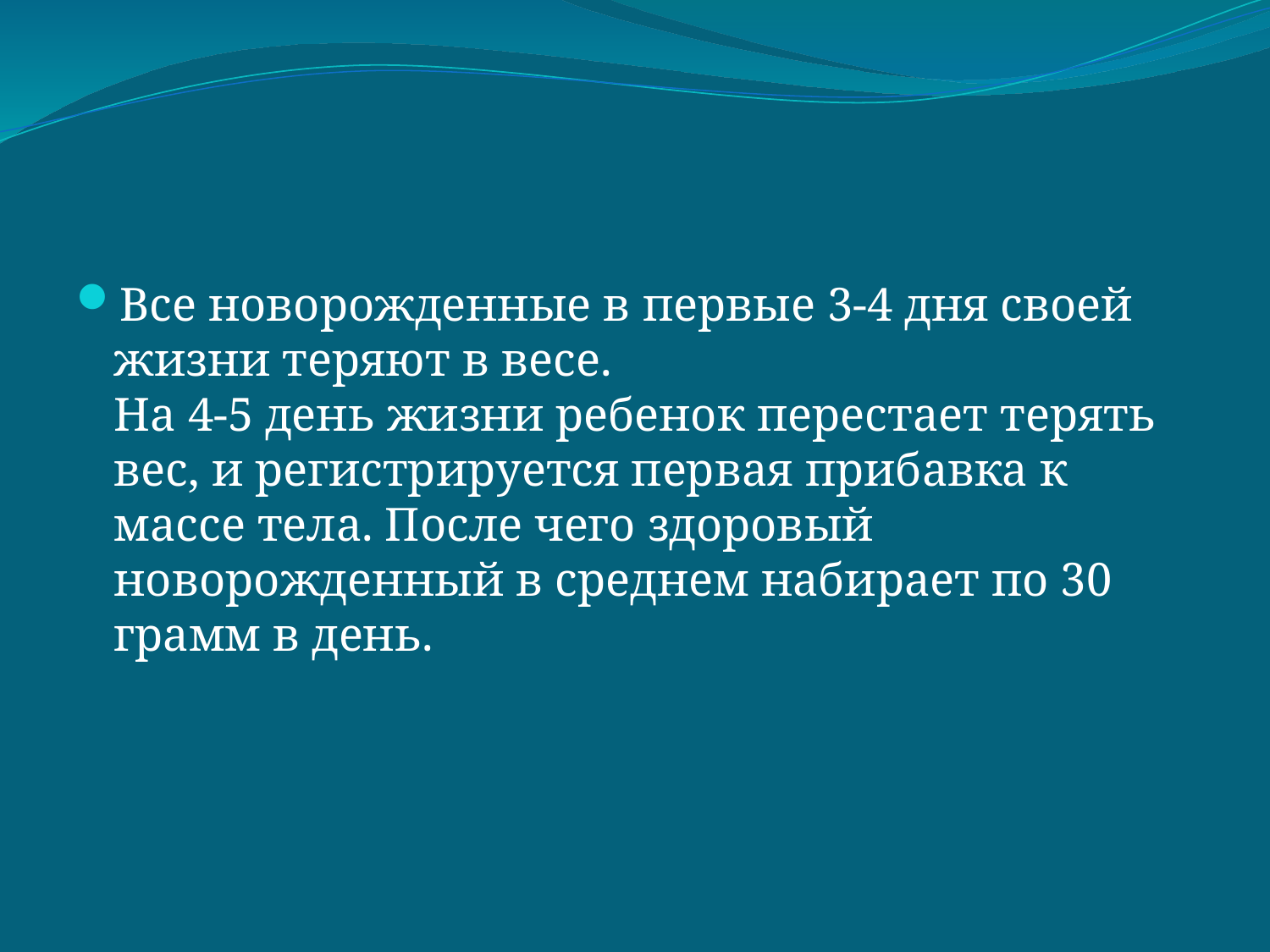

#
Все новорожденные в первые 3-4 дня своей жизни теряют в весе.
На 4-5 день жизни ребенок перестает терять вес, и регистрируется первая прибавка к массе тела. После чего здоровый новорожденный в среднем набирает по 30 грамм в день.